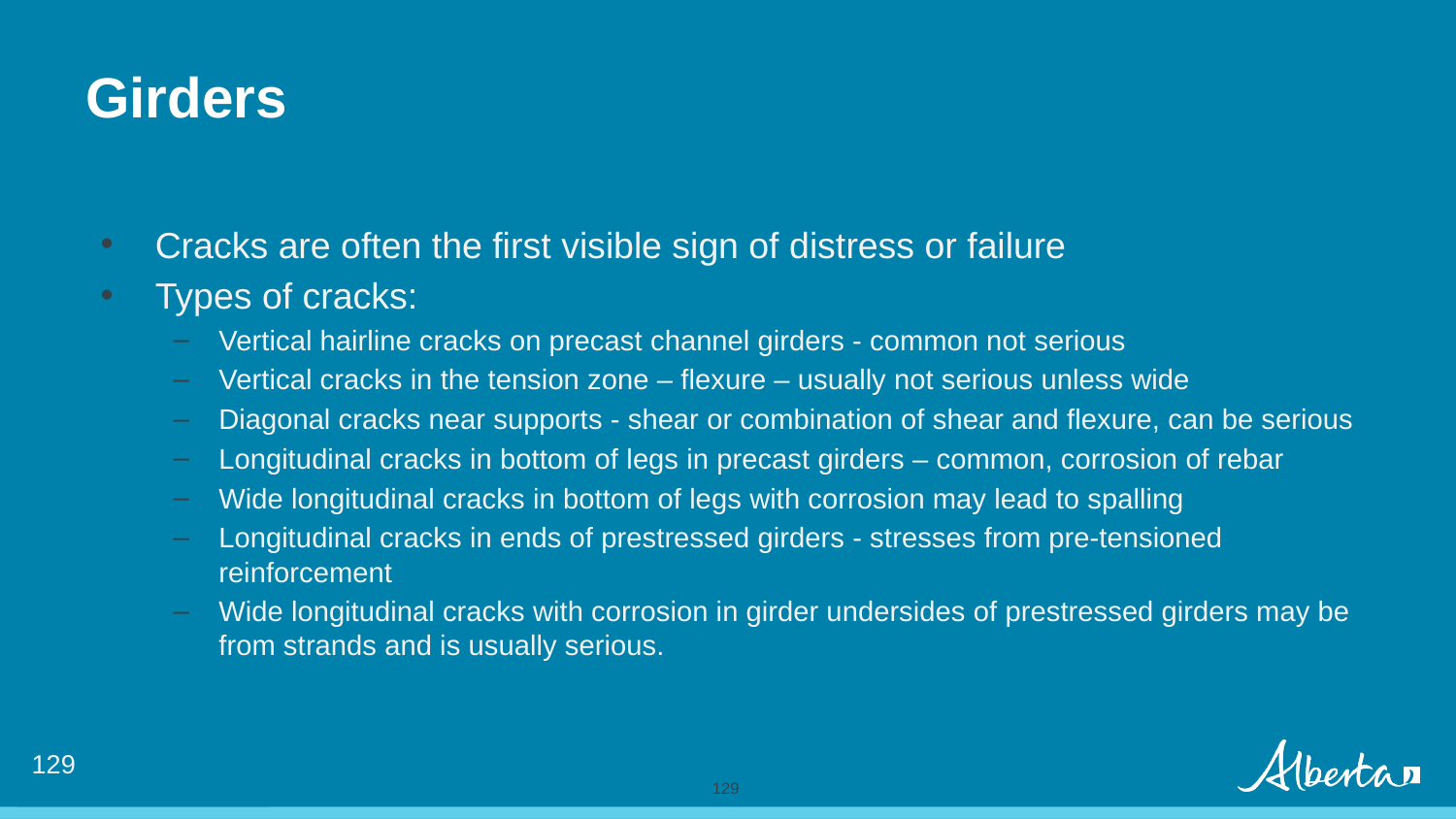

# Girders
Cracks are often the first visible sign of distress or failure
Types of cracks:
Vertical hairline cracks on precast channel girders - common not serious
Vertical cracks in the tension zone – flexure – usually not serious unless wide
Diagonal cracks near supports - shear or combination of shear and flexure, can be serious
Longitudinal cracks in bottom of legs in precast girders – common, corrosion of rebar
Wide longitudinal cracks in bottom of legs with corrosion may lead to spalling
Longitudinal cracks in ends of prestressed girders - stresses from pre-tensioned reinforcement
Wide longitudinal cracks with corrosion in girder undersides of prestressed girders may be from strands and is usually serious.

129
129